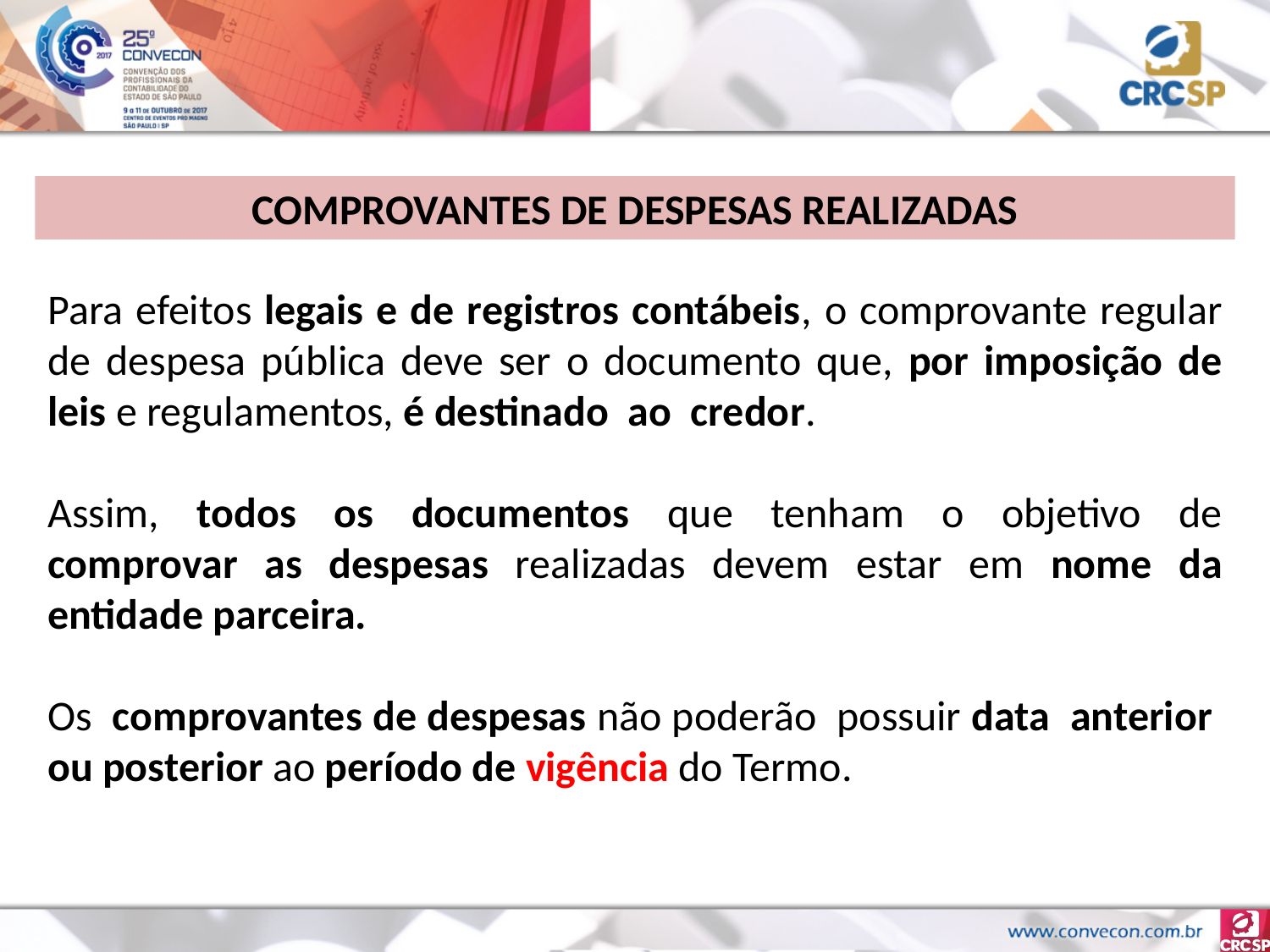

COMPROVANTES DE DESPESAS REALIZADAS

Para efeitos legais e de registros contábeis, o comprovante regular de despesa pública deve ser o documento que, por imposição de leis e regulamentos, é destinado  ao  credor.

Assim,  todos  os  documentos  que  tenham  o  objetivo  de comprovar as despesas realizadas devem estar em nome da entidade parceira.

Os  comprovantes de despesas não poderão  possuir data  anterior  ou posterior ao período de vigência do Termo.